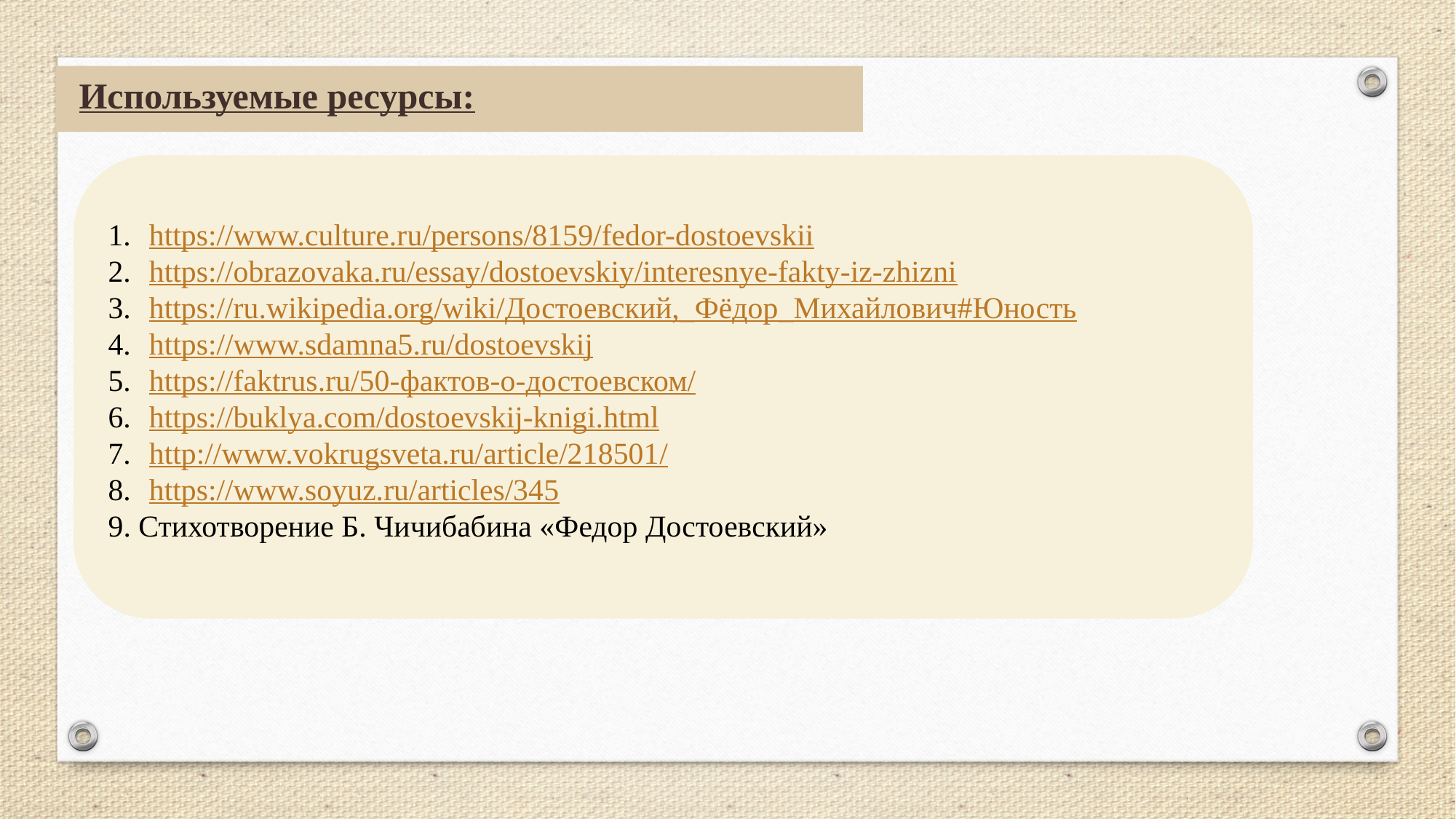

Используемые ресурсы:

https://www.culture.ru/persons/8159/fedor-dostoevskii
https://obrazovaka.ru/essay/dostoevskiy/interesnye-fakty-iz-zhizni
https://ru.wikipedia.org/wiki/Достоевский,_Фёдор_Михайлович#Юность
https://www.sdamna5.ru/dostoevskij
https://faktrus.ru/50-фактов-о-достоевском/
https://buklya.com/dostoevskij-knigi.html
http://www.vokrugsveta.ru/article/218501/
https://www.soyuz.ru/articles/345
9. Стихотворение Б. Чичибабина «Федор Достоевский»